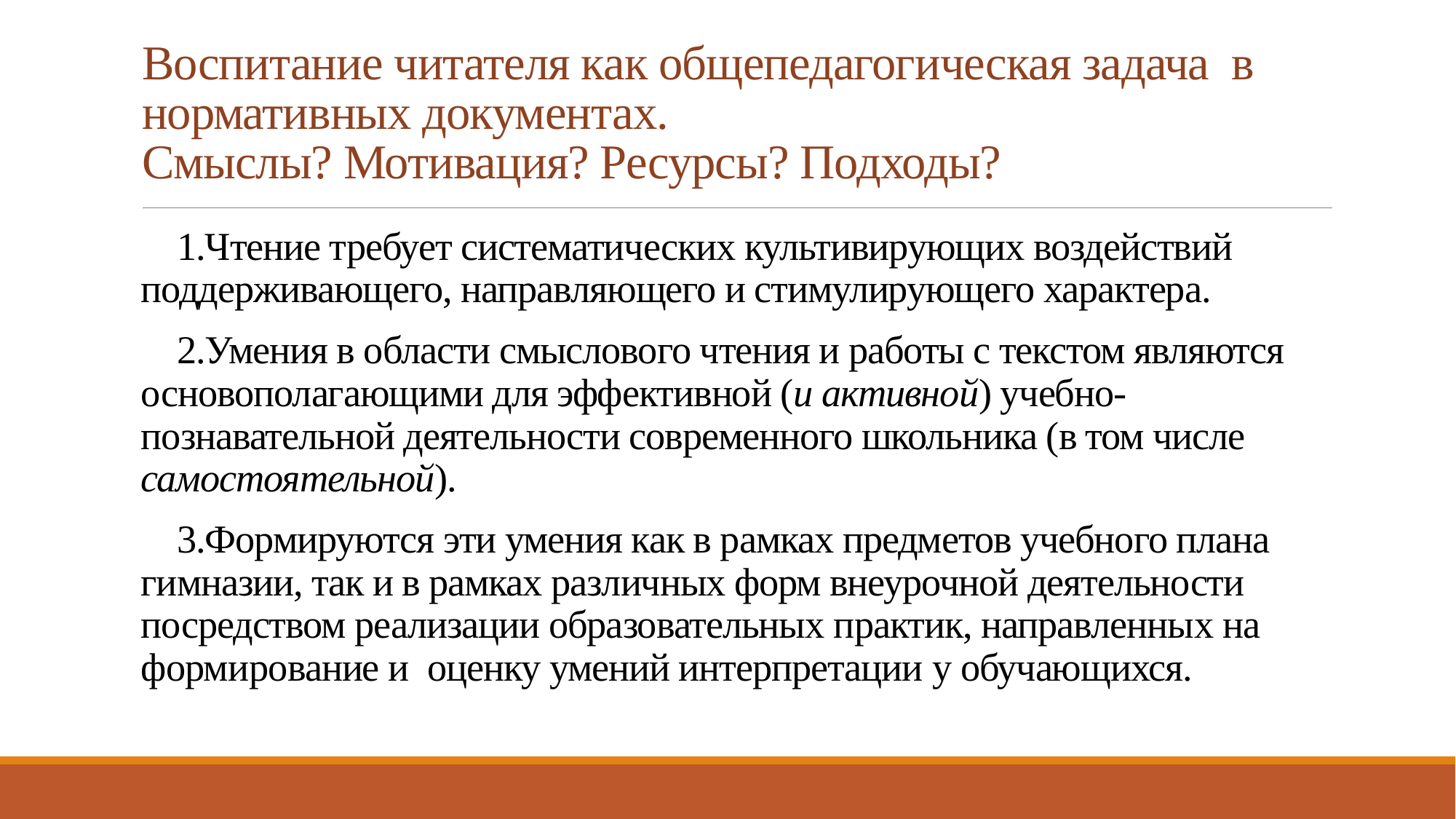

# Воспитание читателя как общепедагогическая задача  в нормативных документах. Смыслы? Мотивация? Ресурсы? Подходы?
     1.Чтение требует систематических культивирующих воздействий поддерживающего, направляющего и стимулирующего характера.
     2.Умения в области смыслового чтения и работы с текстом являются основополагающими для эффективной (и активной) учебно-познавательной деятельности современного школьника (в том числе самостоятельной).
     3.Формируются эти умения как в рамках предметов учебного плана гимназии, так и в рамках различных форм внеурочной деятельности посредством реализации образовательных практик, направленных на формирование и  оценку умений интерпретации у обучающихся.